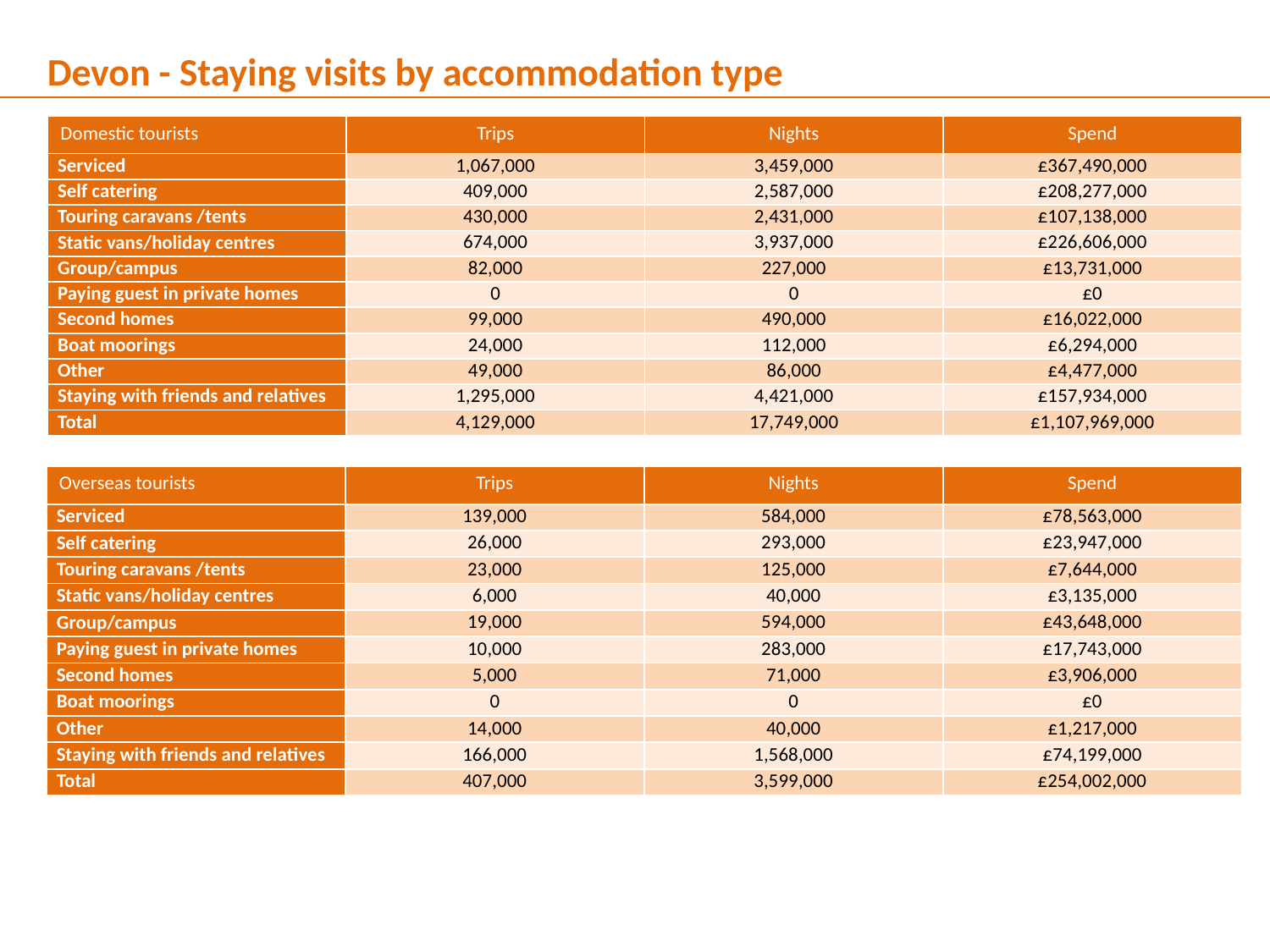

Devon - Staying visits by accommodation type

| Domestic tourists | Trips | Nights | Spend |
| --- | --- | --- | --- |
| Serviced | 1,067,000 | 3,459,000 | £367,490,000 |
| Self catering | 409,000 | 2,587,000 | £208,277,000 |
| Touring caravans /tents | 430,000 | 2,431,000 | £107,138,000 |
| Static vans/holiday centres | 674,000 | 3,937,000 | £226,606,000 |
| Group/campus | 82,000 | 227,000 | £13,731,000 |
| Paying guest in private homes | 0 | 0 | £0 |
| Second homes | 99,000 | 490,000 | £16,022,000 |
| Boat moorings | 24,000 | 112,000 | £6,294,000 |
| Other | 49,000 | 86,000 | £4,477,000 |
| Staying with friends and relatives | 1,295,000 | 4,421,000 | £157,934,000 |
| Total | 4,129,000 | 17,749,000 | £1,107,969,000 |
| Overseas tourists | Trips | Nights | Spend |
| --- | --- | --- | --- |
| Serviced | 139,000 | 584,000 | £78,563,000 |
| Self catering | 26,000 | 293,000 | £23,947,000 |
| Touring caravans /tents | 23,000 | 125,000 | £7,644,000 |
| Static vans/holiday centres | 6,000 | 40,000 | £3,135,000 |
| Group/campus | 19,000 | 594,000 | £43,648,000 |
| Paying guest in private homes | 10,000 | 283,000 | £17,743,000 |
| Second homes | 5,000 | 71,000 | £3,906,000 |
| Boat moorings | 0 | 0 | £0 |
| Other | 14,000 | 40,000 | £1,217,000 |
| Staying with friends and relatives | 166,000 | 1,568,000 | £74,199,000 |
| Total | 407,000 | 3,599,000 | £254,002,000 |